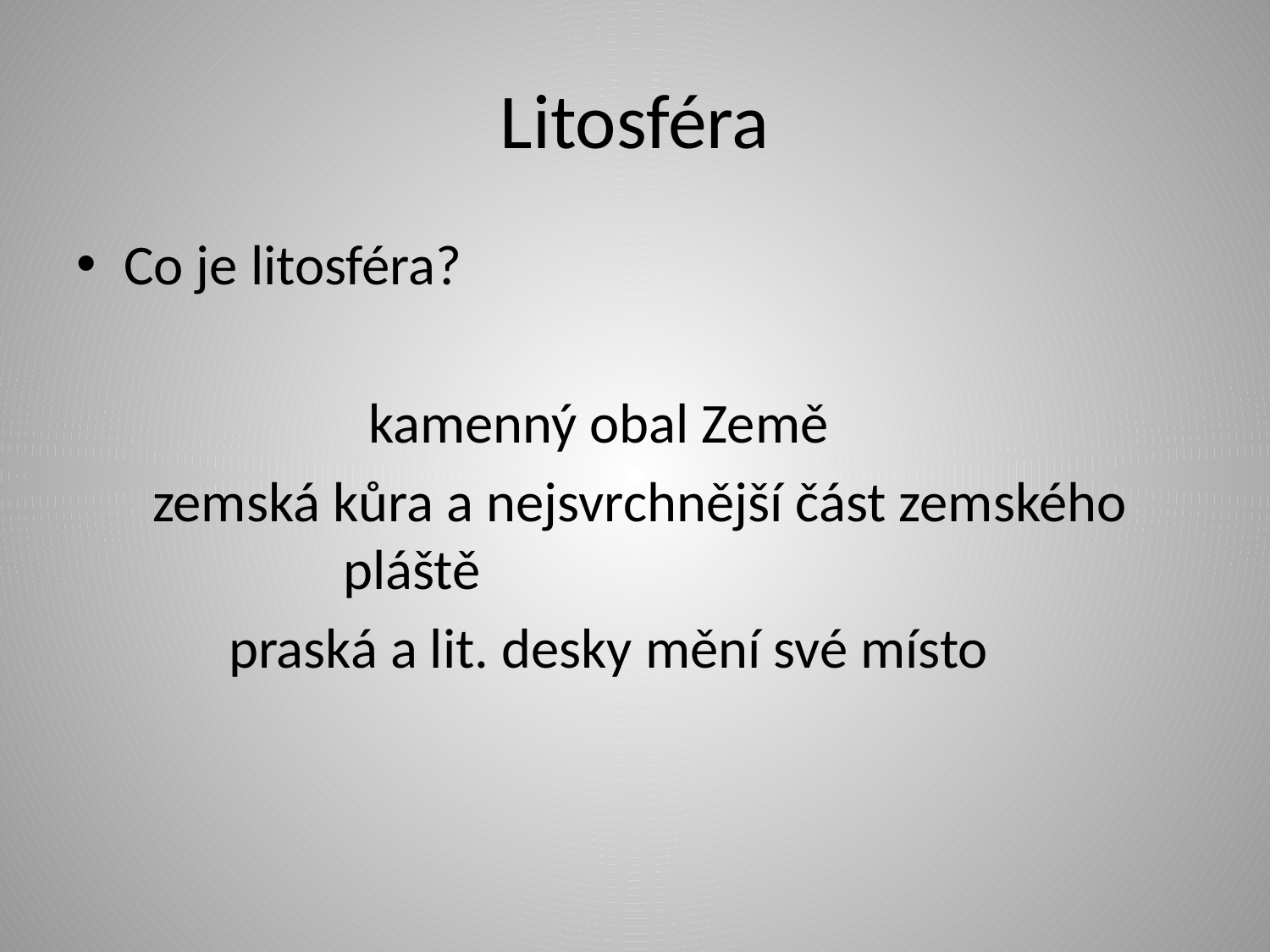

# Litosféra
Co je litosféra?

                       kamenný obal Země
      zemská kůra a nejsvrchnější část zemského                           pláště
            praská a lit. desky mění své místo